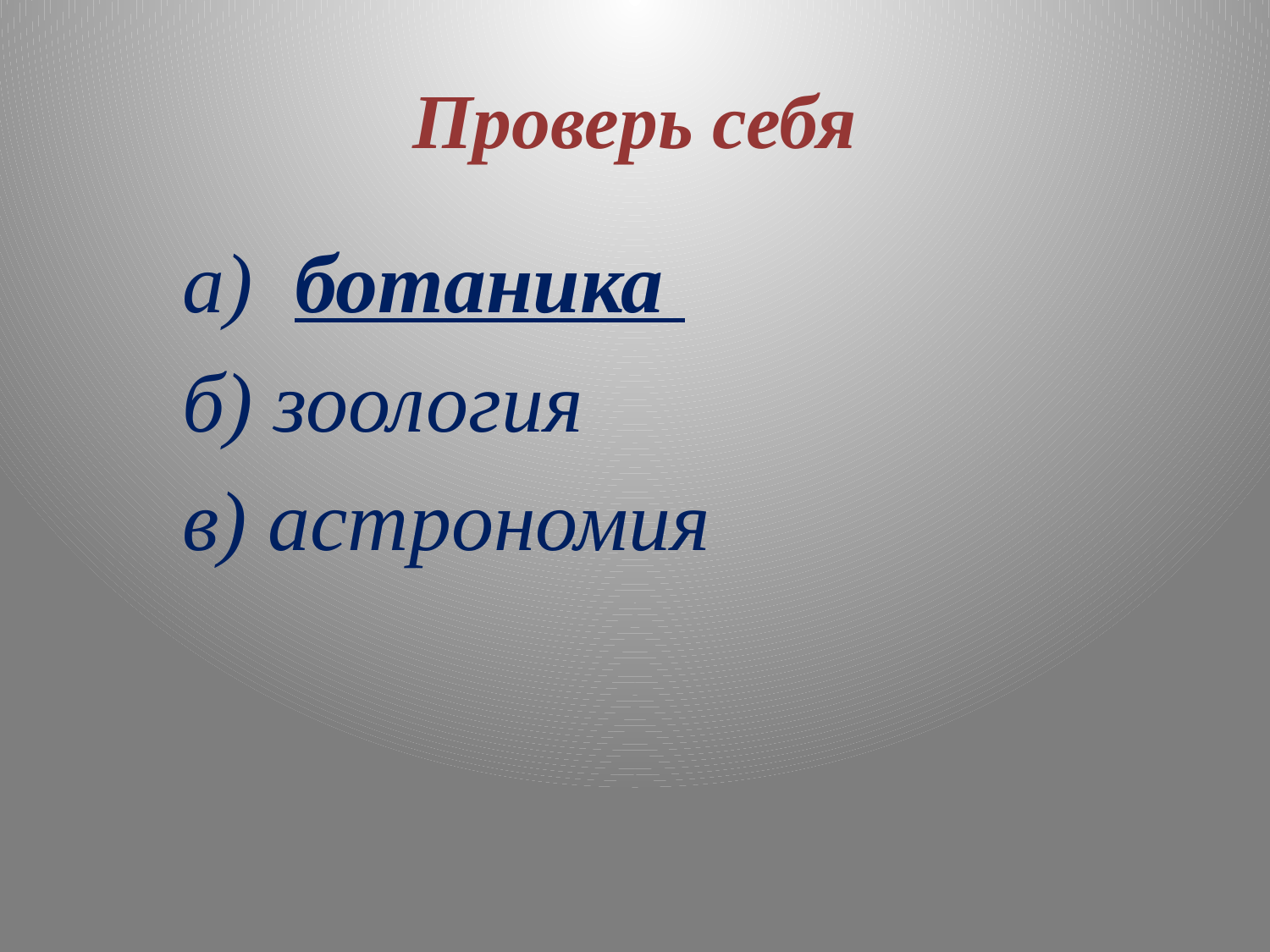

# Проверь себя
     а)  ботаника
     б) зоология
     в) астрономия